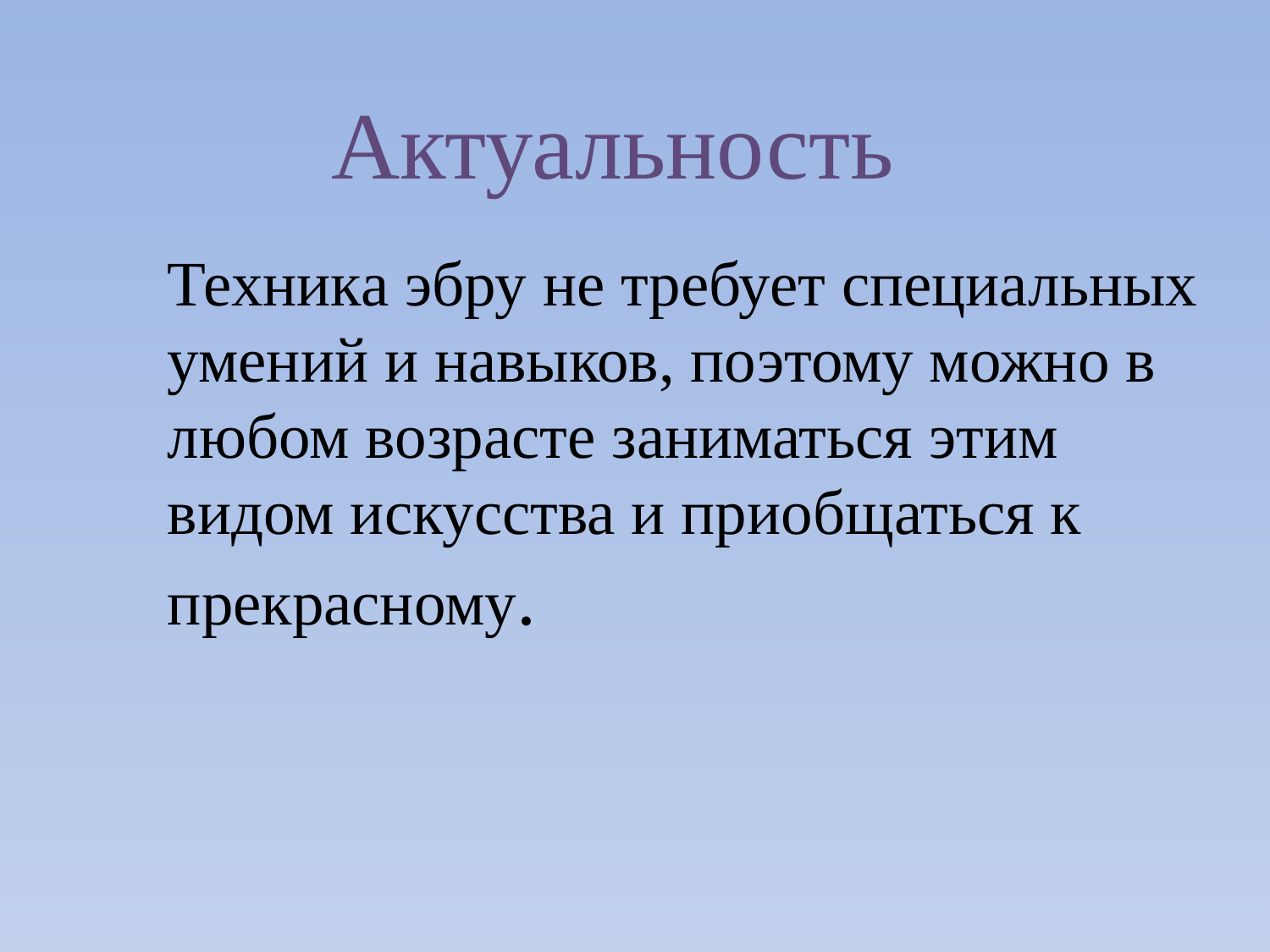

# Актуальность
Техника эбру не требует специальных умений и навыков, поэтому можно в любом возрасте заниматься этим видом искусства и приобщаться к прекрасному.